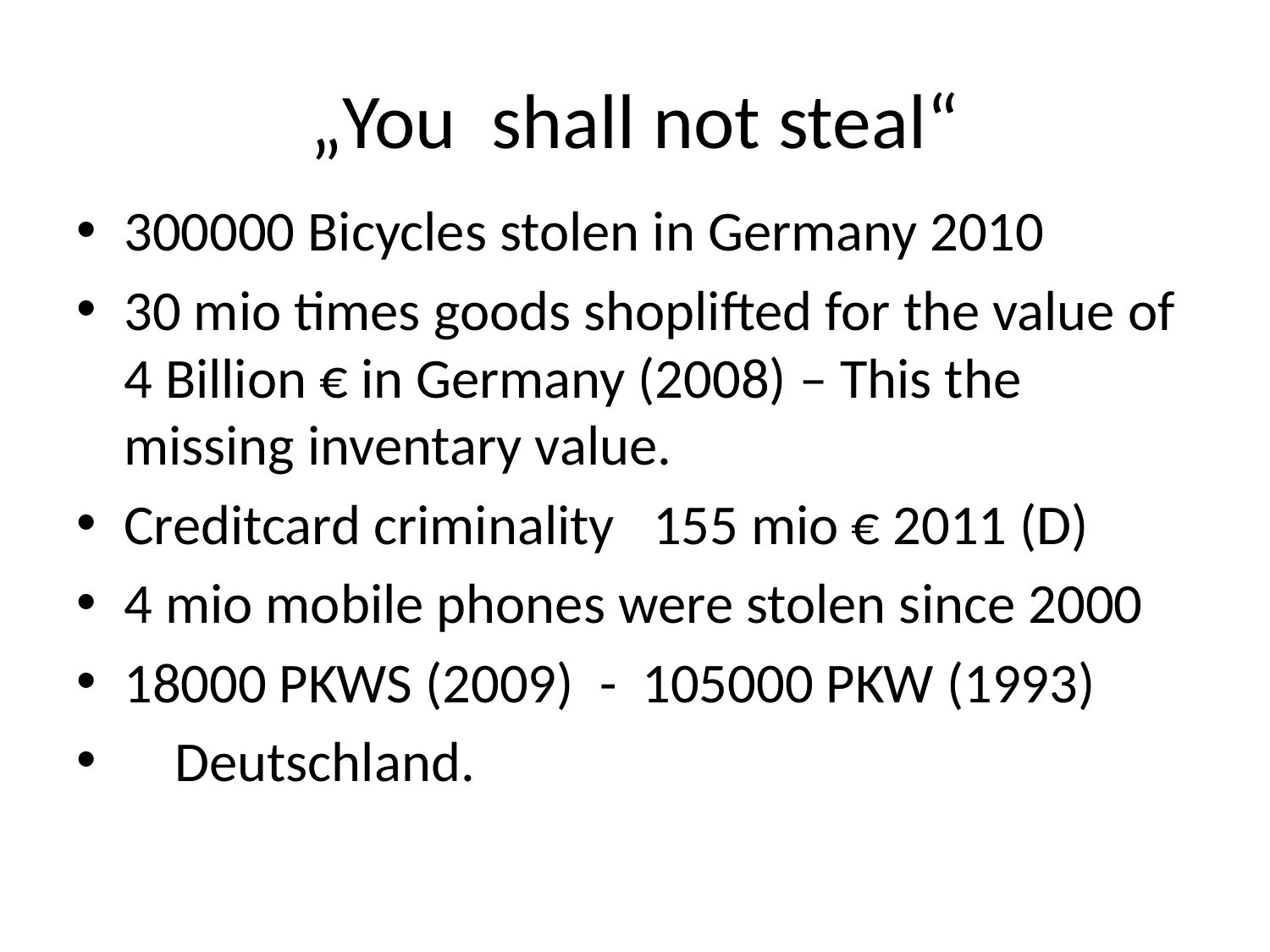

# „You  shall not steal“
300000 Bicycles stolen in Germany 2010
30 mio times goods shoplifted for the value of 4 Billion € in Germany (2008) – This the missing inventary value.
Creditcard criminality   155 mio € 2011 (D)
4 mio mobile phones were stolen since 2000
18000 PKWS (2009)  -  105000 PKW (1993)
    Deutschland.